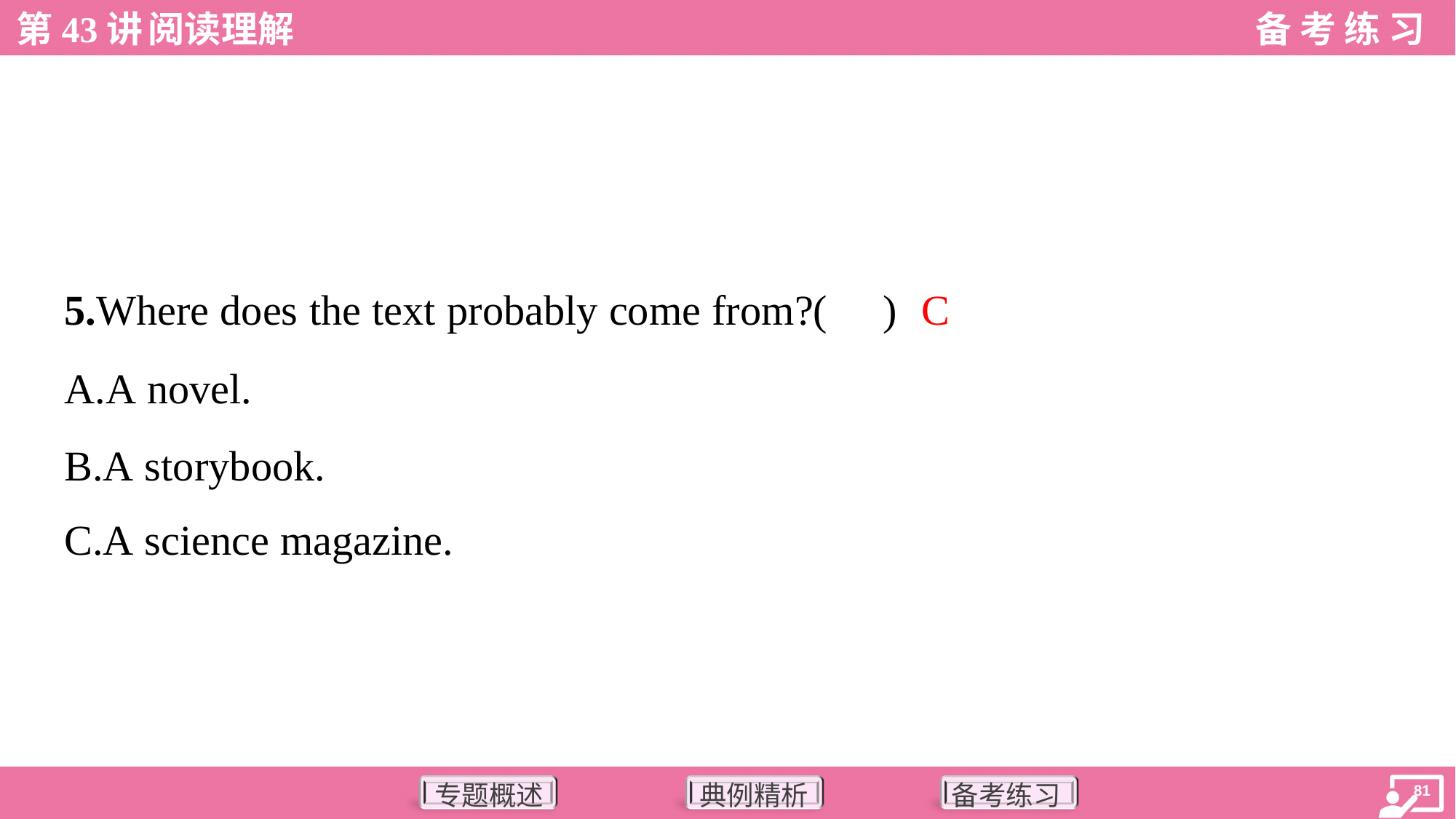

C
5.Where does the text probably come from?(     )
A.A novel.
B.A storybook.
C.A science magazine.